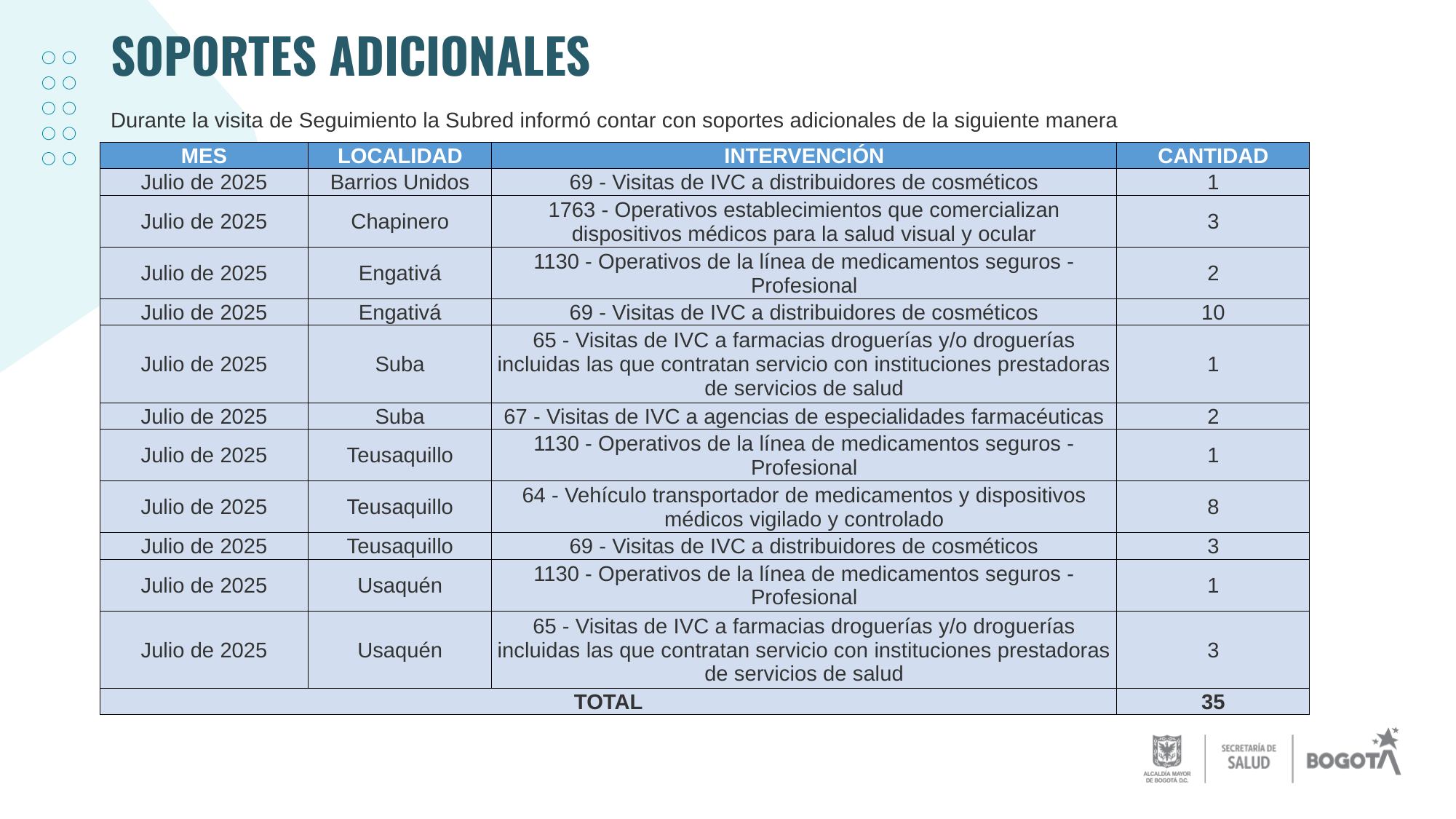

# SOPORTES ADICIONALES
Durante la visita de Seguimiento la Subred informó contar con soportes adicionales de la siguiente manera
| MES | LOCALIDAD | INTERVENCIÓN | CANTIDAD |
| --- | --- | --- | --- |
| Julio de 2025 | Barrios Unidos | 69 - Visitas de IVC a distribuidores de cosméticos | 1 |
| Julio de 2025 | Chapinero | 1763 - Operativos establecimientos que comercializan dispositivos médicos para la salud visual y ocular | 3 |
| Julio de 2025 | Engativá | 1130 - Operativos de la línea de medicamentos seguros - Profesional | 2 |
| Julio de 2025 | Engativá | 69 - Visitas de IVC a distribuidores de cosméticos | 10 |
| Julio de 2025 | Suba | 65 - Visitas de IVC a farmacias droguerías y/o droguerías incluidas las que contratan servicio con instituciones prestadoras de servicios de salud | 1 |
| Julio de 2025 | Suba | 67 - Visitas de IVC a agencias de especialidades farmacéuticas | 2 |
| Julio de 2025 | Teusaquillo | 1130 - Operativos de la línea de medicamentos seguros - Profesional | 1 |
| Julio de 2025 | Teusaquillo | 64 - Vehículo transportador de medicamentos y dispositivos médicos vigilado y controlado | 8 |
| Julio de 2025 | Teusaquillo | 69 - Visitas de IVC a distribuidores de cosméticos | 3 |
| Julio de 2025 | Usaquén | 1130 - Operativos de la línea de medicamentos seguros - Profesional | 1 |
| Julio de 2025 | Usaquén | 65 - Visitas de IVC a farmacias droguerías y/o droguerías incluidas las que contratan servicio con instituciones prestadoras de servicios de salud | 3 |
| TOTAL |  |  | 35 |